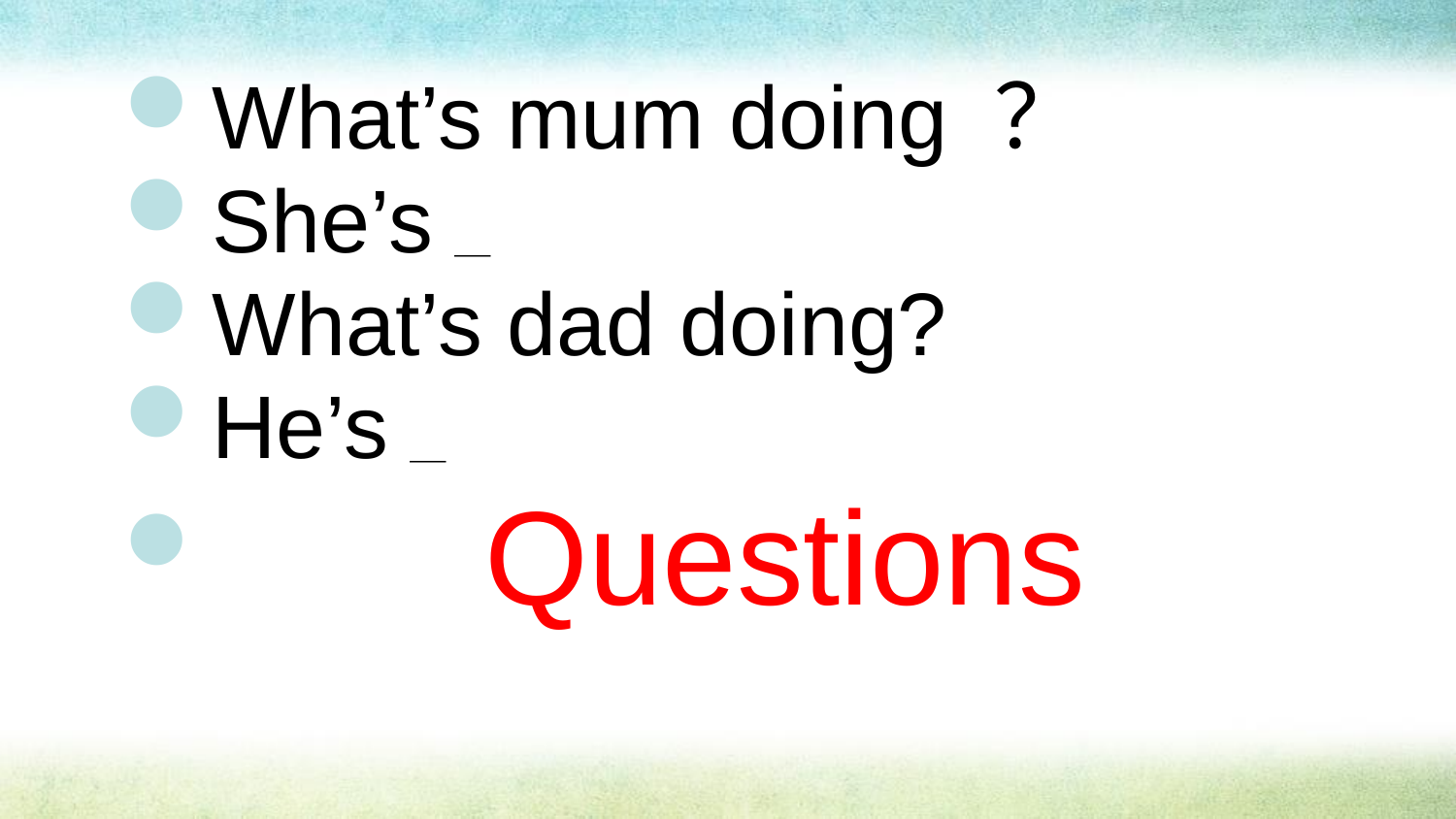

What’s mum doing ？
She’s＿
What’s dad doing?
He’s＿
           Questions